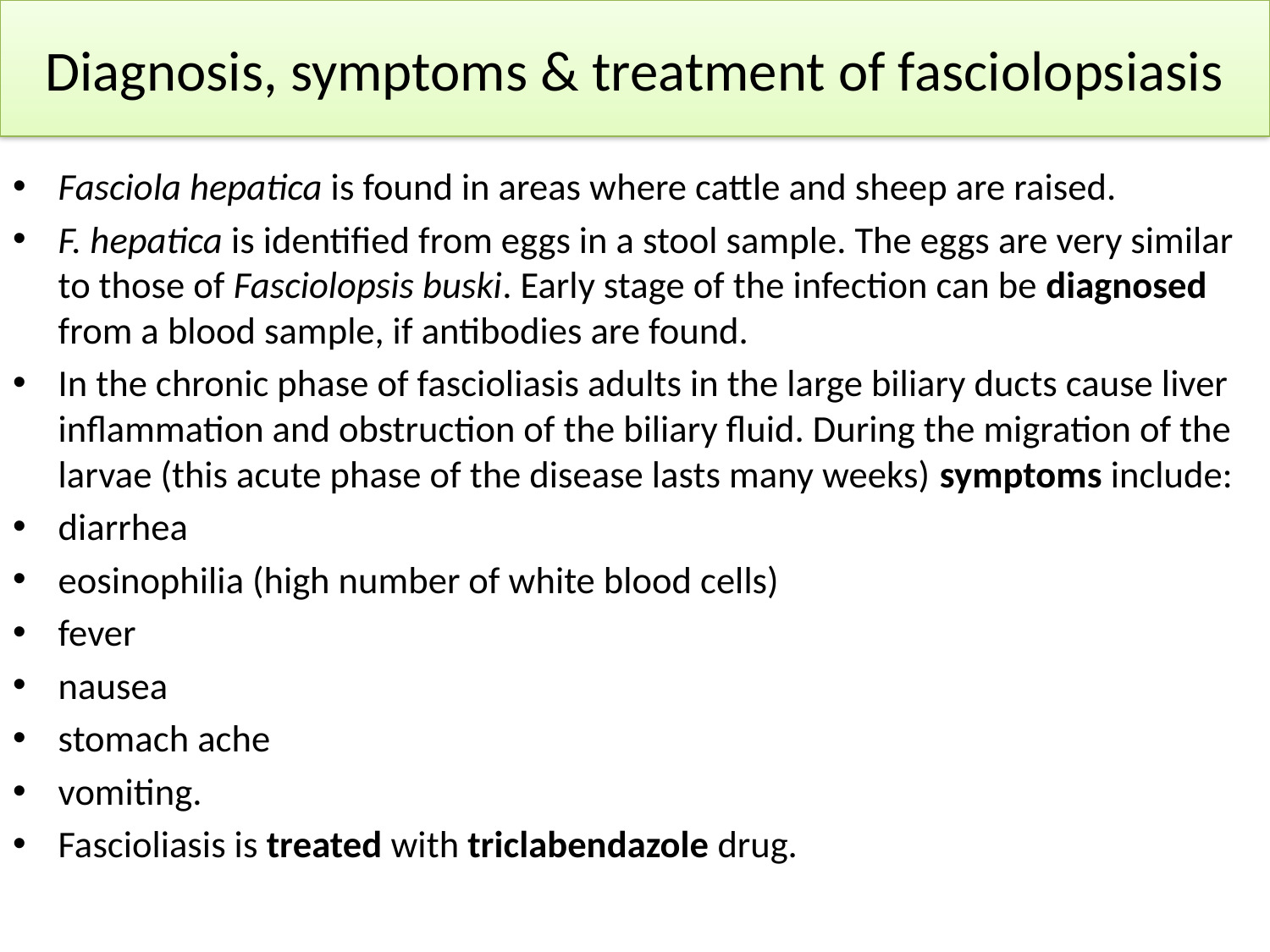

# Diagnosis, symptoms & treatment of fasciolopsiasis
Fasciola hepatica is found in areas where cattle and sheep are raised.
F. hepatica is identified from eggs in a stool sample. The eggs are very similar to those of Fasciolopsis buski. Early stage of the infection can be diagnosed from a blood sample, if antibodies are found.
In the chronic phase of fascioliasis adults in the large biliary ducts cause liver inflammation and obstruction of the biliary fluid. During the migration of the larvae (this acute phase of the disease lasts many weeks) symptoms include:
diarrhea
eosinophilia (high number of white blood cells)
fever
nausea
stomach ache
vomiting.
Fascioliasis is treated with triclabendazole drug.